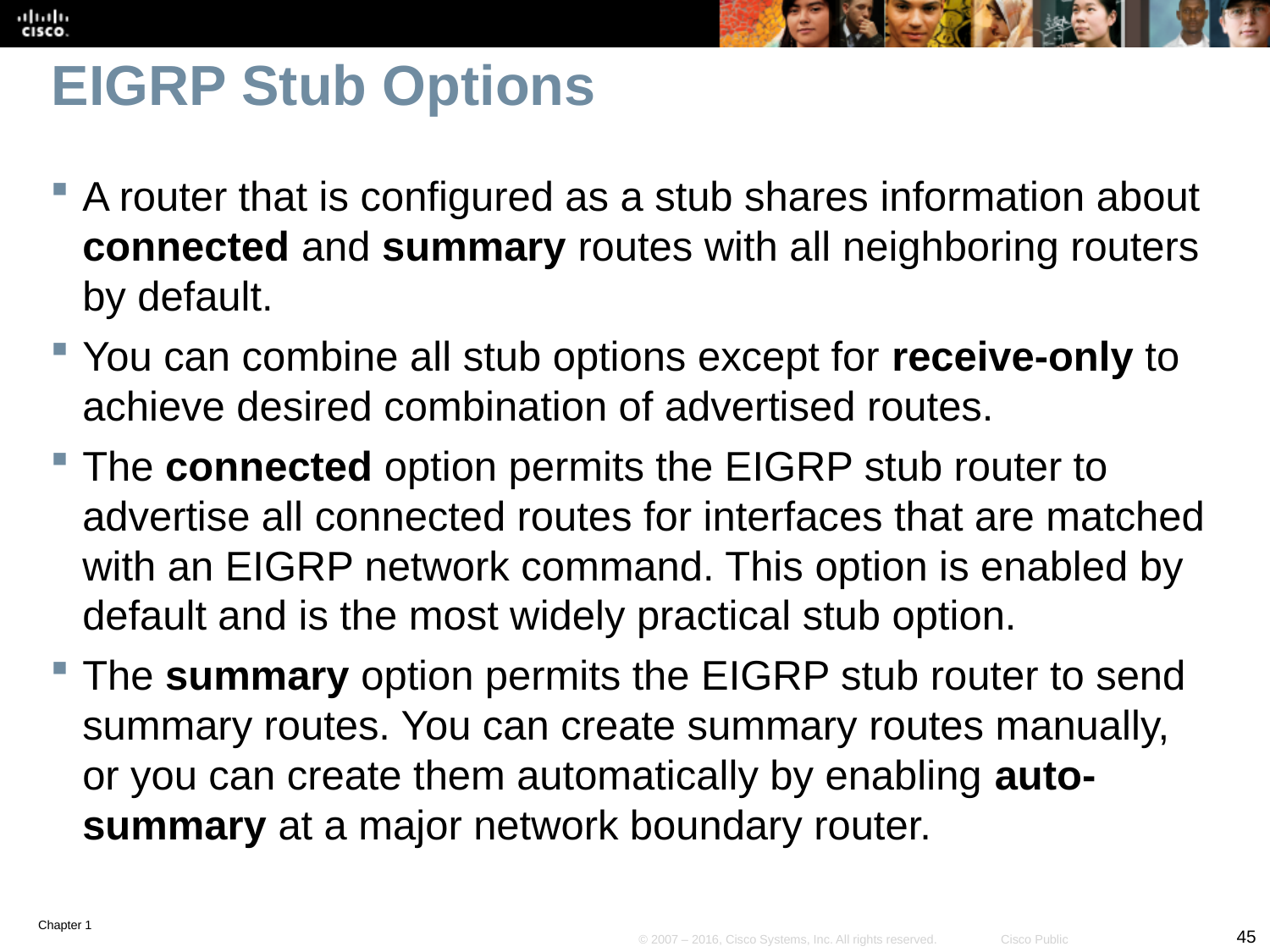

# EIGRP Stub Options
A router that is configured as a stub shares information about connected and summary routes with all neighboring routers by default.
You can combine all stub options except for receive-only to achieve desired combination of advertised routes.
The connected option permits the EIGRP stub router to advertise all connected routes for interfaces that are matched with an EIGRP network command. This option is enabled by default and is the most widely practical stub option.
The summary option permits the EIGRP stub router to send summary routes. You can create summary routes manually, or you can create them automatically by enabling auto-summary at a major network boundary router.